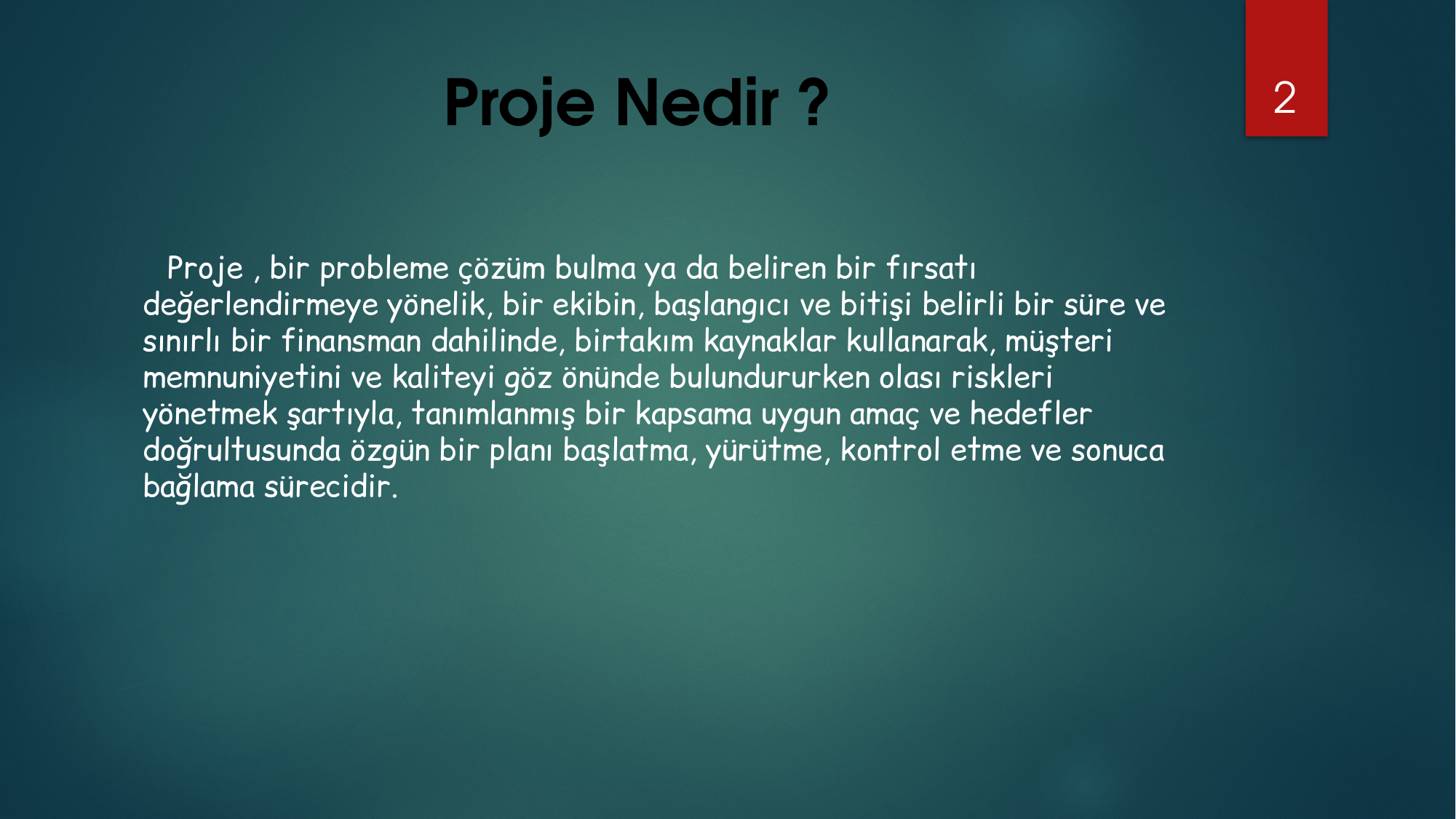

2
# Proje Nedir ?
   Proje , bir probleme çözüm bulma ya da beliren bir fırsatı değerlendirmeye yönelik, bir ekibin, başlangıcı ve bitişi belirli bir süre ve sınırlı bir finansman dahilinde, birtakım kaynaklar kullanarak, müşteri memnuniyetini ve kaliteyi göz önünde bulundururken olası riskleri yönetmek şartıyla, tanımlanmış bir kapsama uygun amaç ve hedefler doğrultusunda özgün bir planı başlatma, yürütme, kontrol etme ve sonuca bağlama sürecidir.